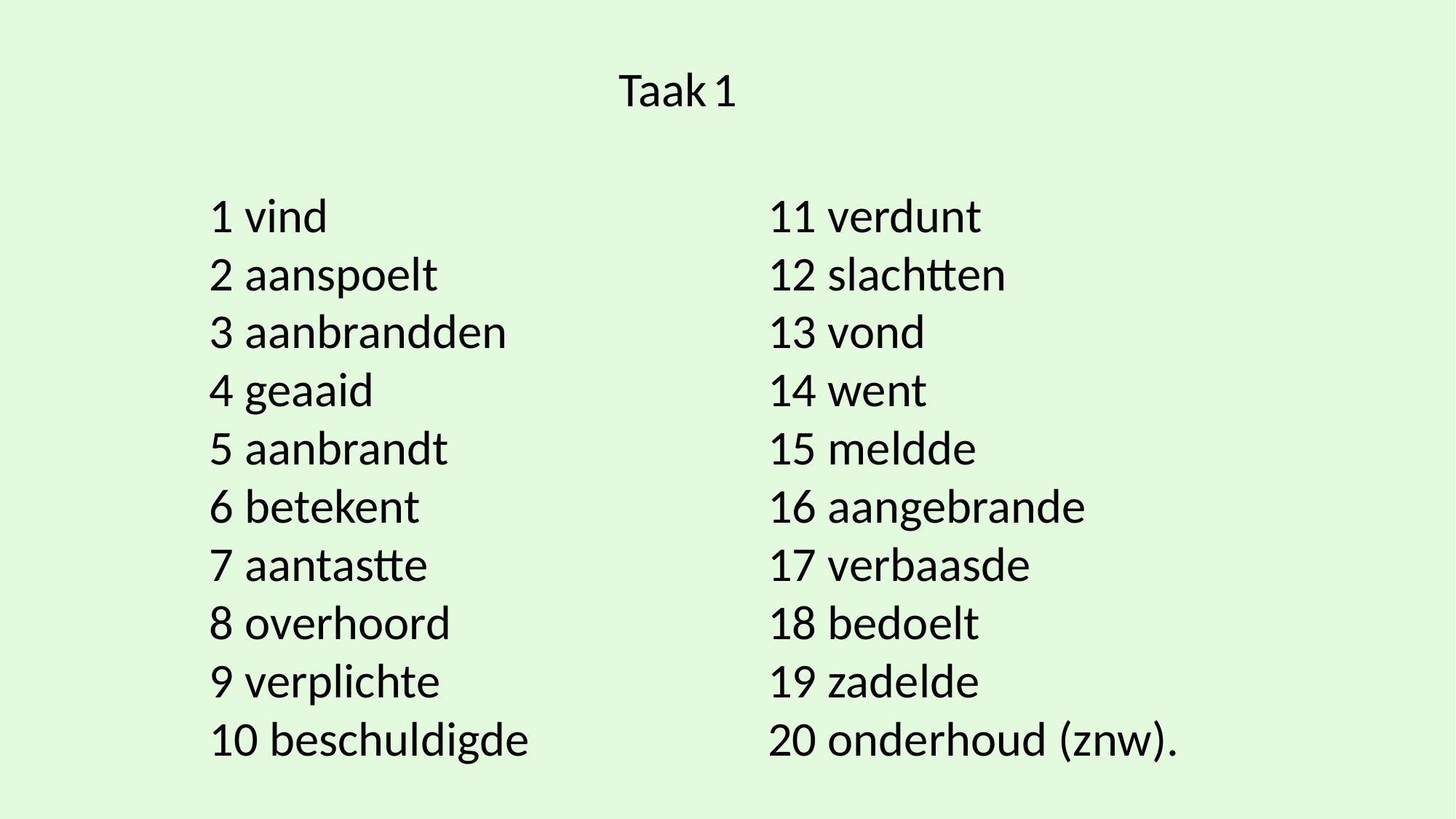

Taak 1
1 vind
2 aanspoelt
3 aanbrandden
4 geaaid
5 aanbrandt
6 betekent
7 aantastte
8 overhoord
9 verplichte
10 beschuldigde

11 verdunt
12 slachtten
13 vond
14 went
15 meldde
16 aangebrande
17 verbaasde
18 bedoelt
19 zadelde
20 onderhoud (znw).